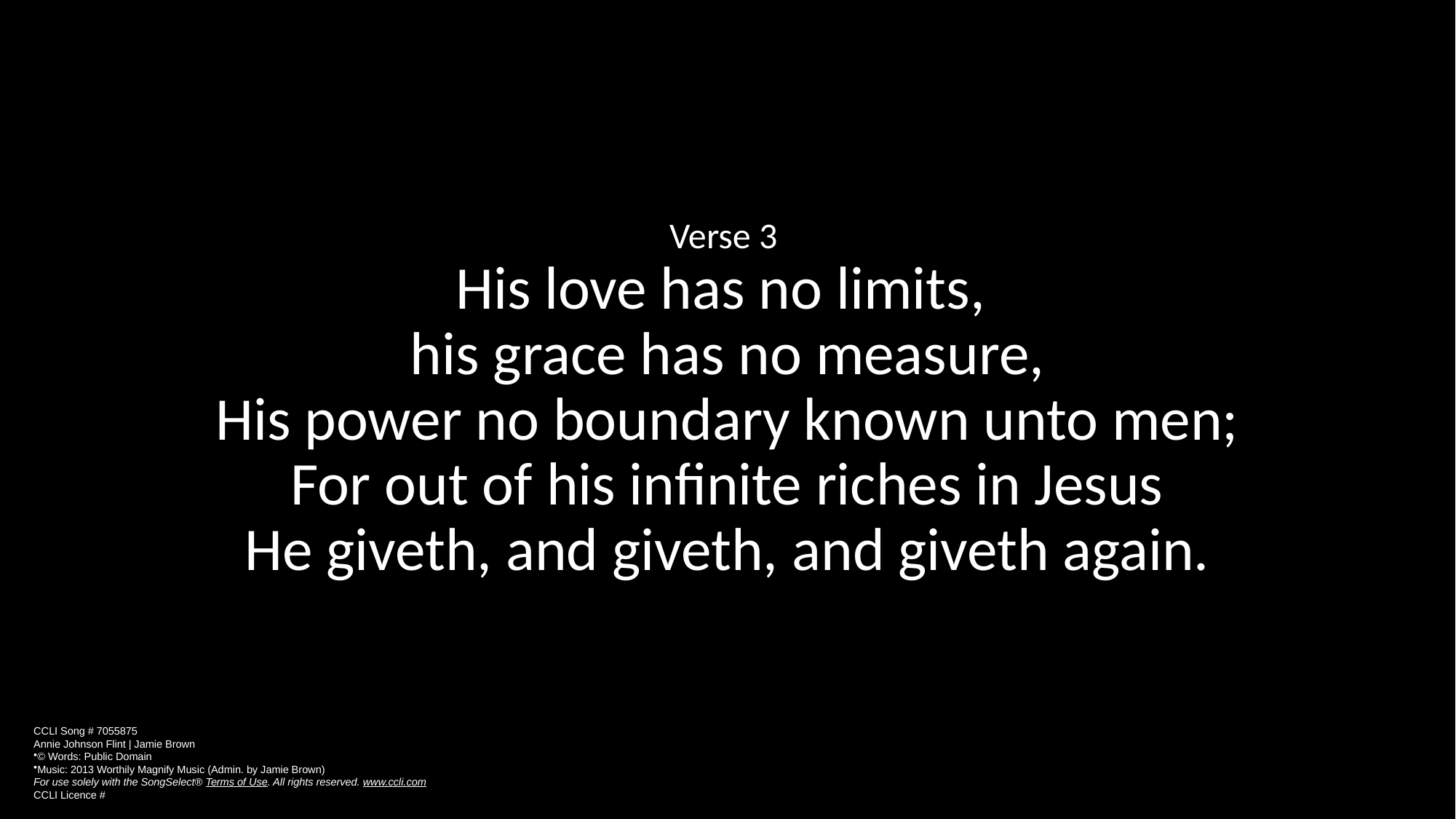

Verse 3
His love has no limits,
his grace has no measure,
His power no boundary known unto men;
For out of his infinite riches in Jesus
He giveth, and giveth, and giveth again.
CCLI Song # 7055875
Annie Johnson Flint | Jamie Brown
© Words: Public Domain
Music: 2013 Worthily Magnify Music (Admin. by Jamie Brown)
For use solely with the SongSelect® Terms of Use. All rights reserved. www.ccli.com
CCLI Licence #